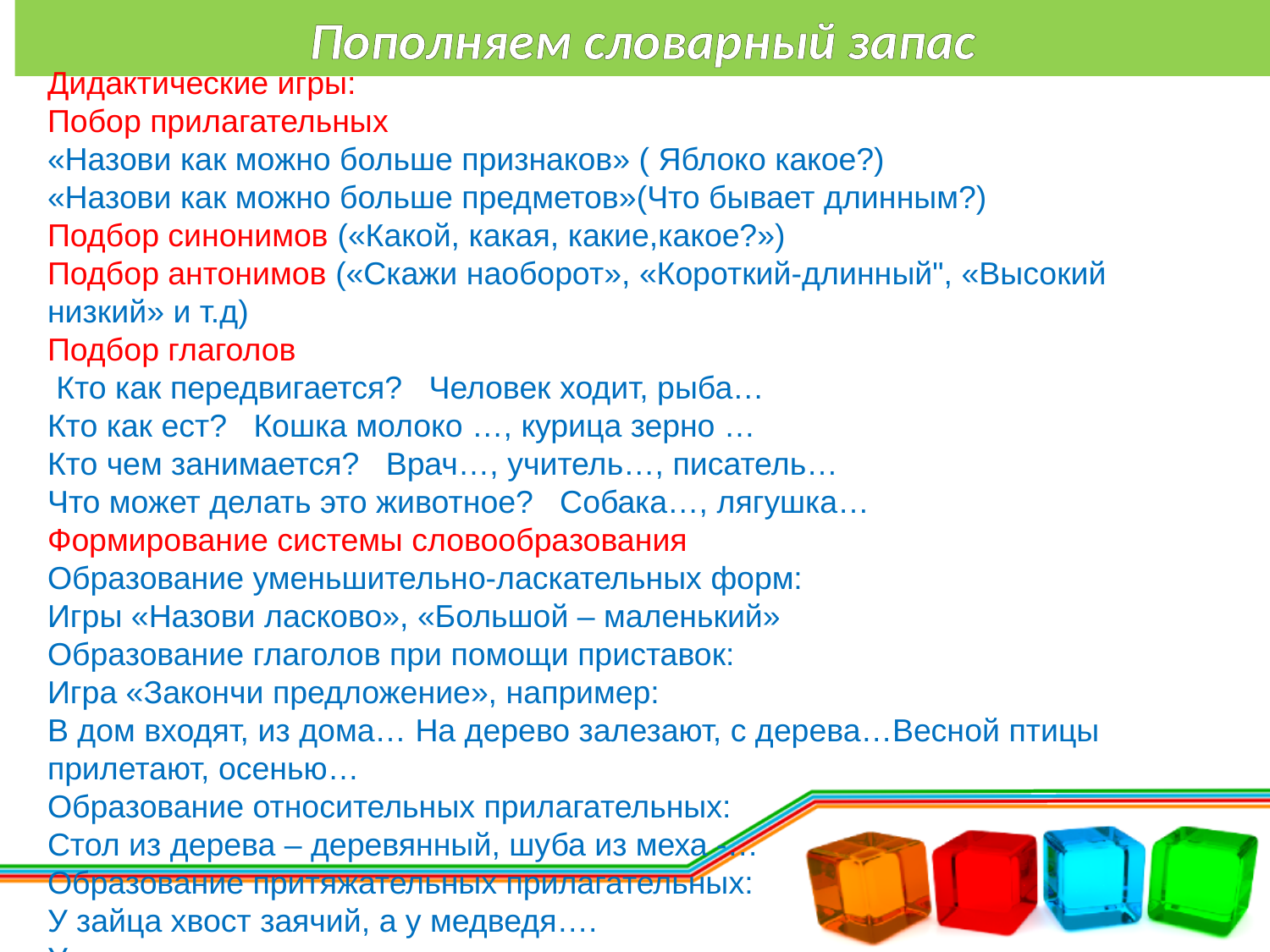

# Пополняем словарный запас
Дидактические игры:
Побор прилагательных
«Назови как можно больше признаков» ( Яблоко какое?)
«Назови как можно больше предметов»(Что бывает длинным?)
Подбор синонимов («Какой, какая, какие,какое?»)
Подбор антонимов («Скажи наоборот», «Короткий-длинный", «Высокий низкий» и т.д)
Подбор глаголов
 Кто как передвигается?   Человек ходит, рыба…
Кто как ест?   Кошка молоко …, курица зерно …
Кто чем занимается?   Врач…, учитель…, писатель…
Что может делать это животное?   Собака…, лягушка…
Формирование системы словообразования
Образование уменьшительно-ласкательных форм:
Игры «Назови ласково», «Большой – маленький»
Образование глаголов при помощи приставок:
Игра «Закончи предложение», например:
В дом входят, из дома… На дерево залезают, с дерева…Весной птицы прилетают, осенью…
Образование относительных прилагательных:
Стол из дерева – деревянный, шуба из меха -…
Образование притяжательных прилагательных:
У зайца хвост заячий, а у медведя….
У утки перья…., а у курицы…